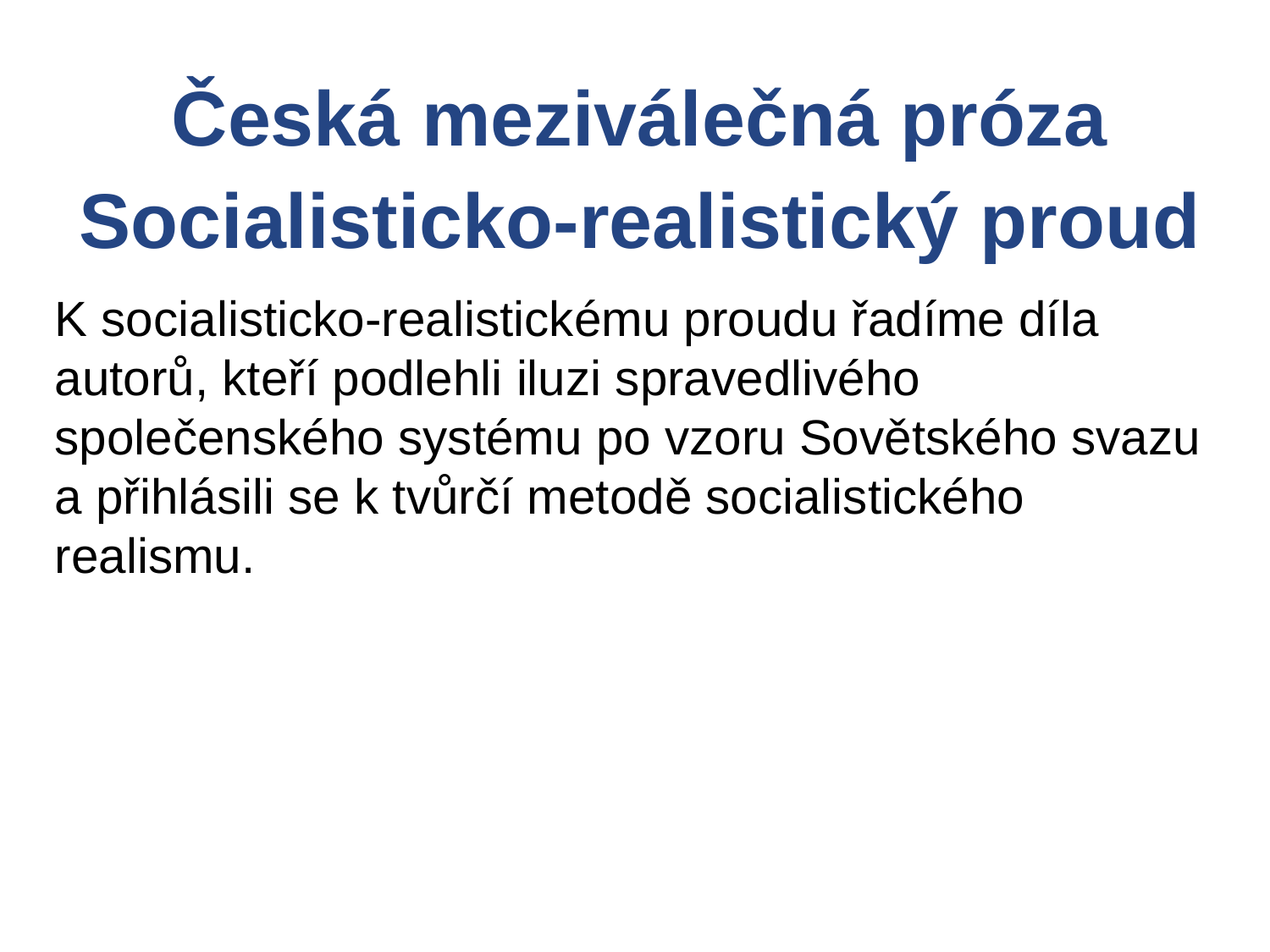

Česká meziválečná próza
Socialisticko-realistický proud
K socialisticko-realistickému proudu řadíme díla autorů, kteří podlehli iluzi spravedlivého společenského systému po vzoru Sovětského svazu a přihlásili se k tvůrčí metodě socialistického realismu.